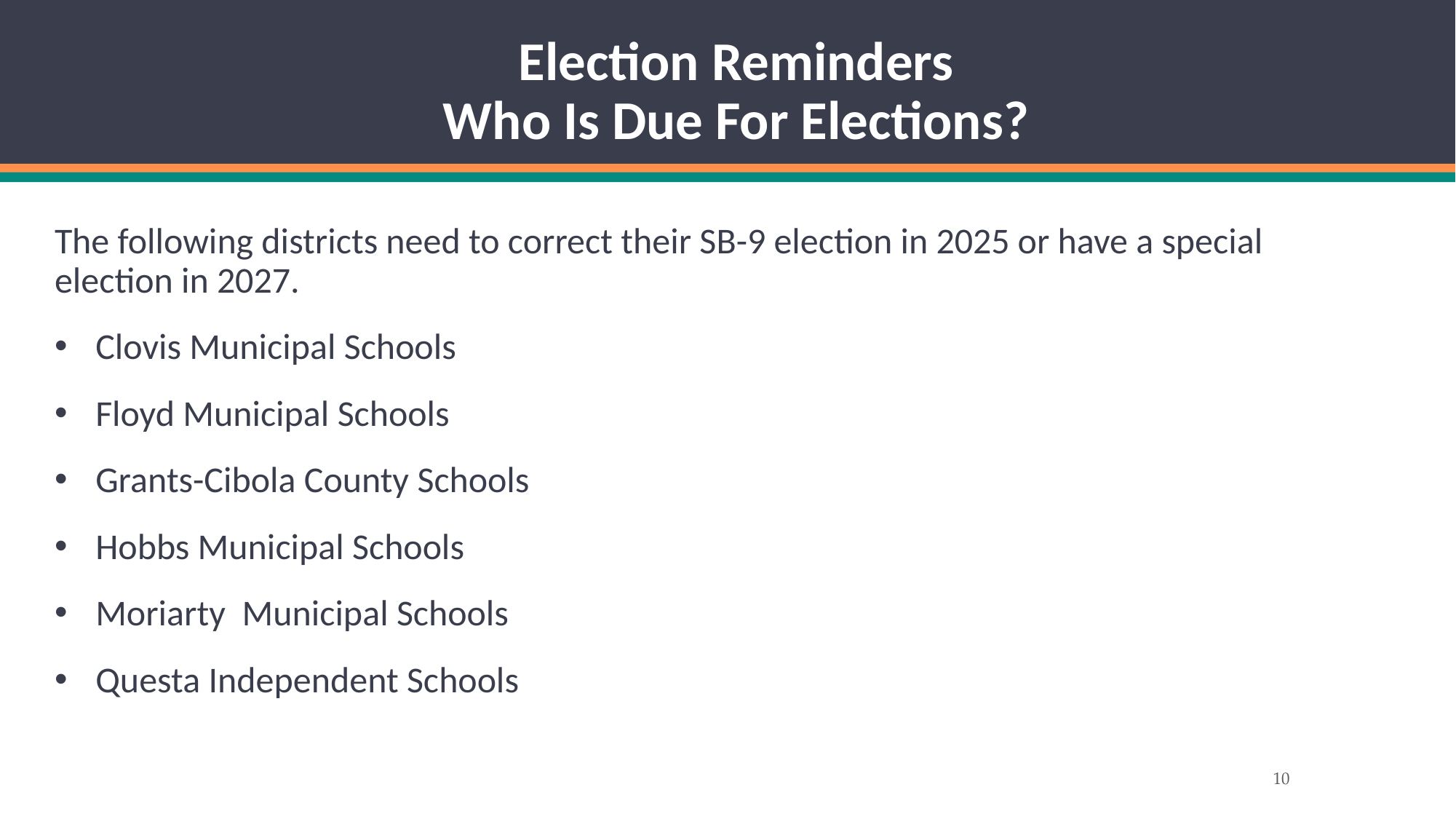

# Election Reminders Who Is Due For Elections?
The following districts need to correct their SB-9 election in 2025 or have a special election in 2027.
Clovis Municipal Schools
Floyd Municipal Schools
Grants-Cibola County Schools
Hobbs Municipal Schools
Moriarty  Municipal Schools
Questa Independent Schools
10